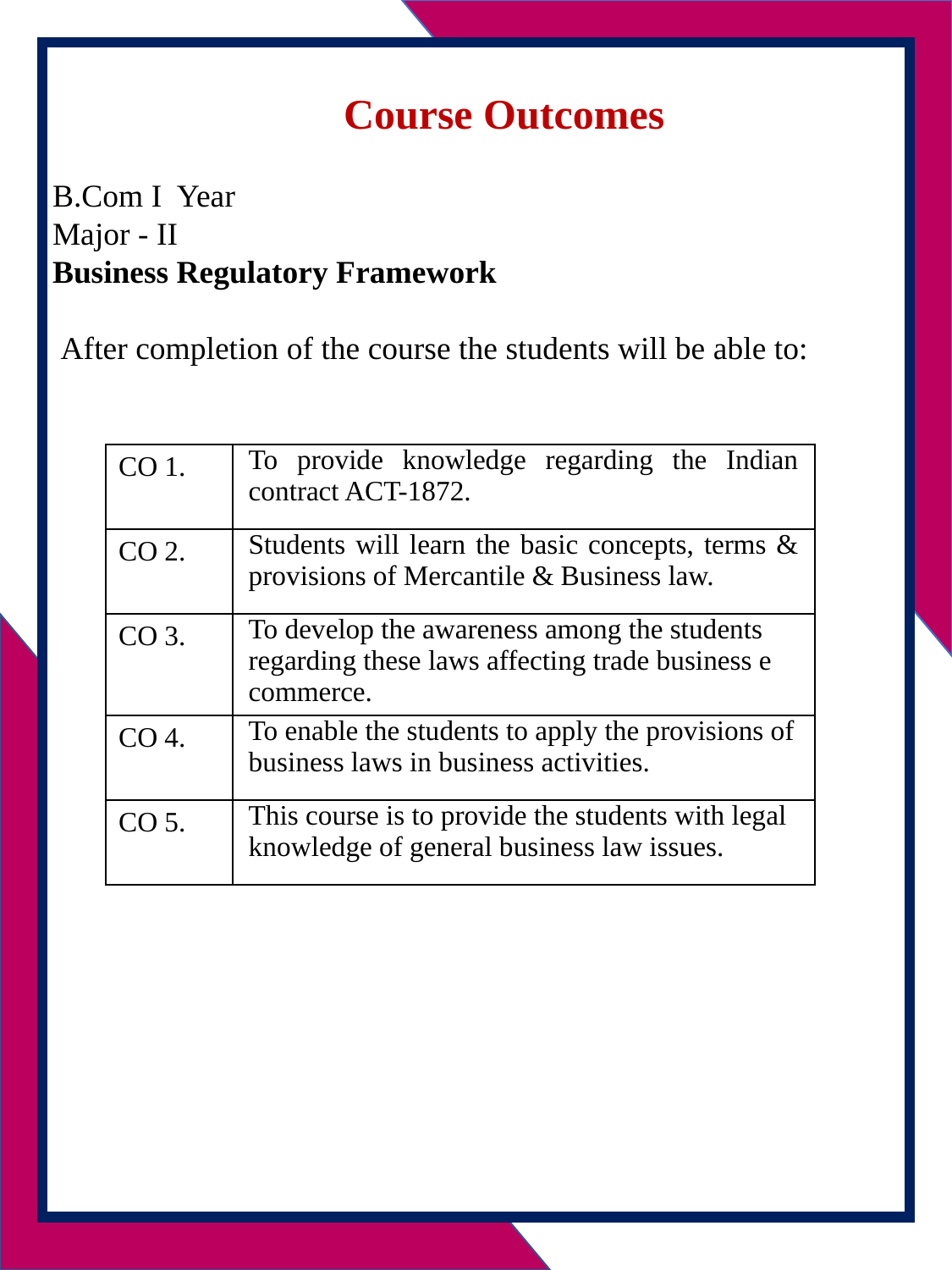

Course Outcomes

     B.Com I  Year
     Major - II
     Business Regulatory Framework

      After completion of the course the students will be able to:

| CO 1. | To provide knowledge regarding the Indian contract ACT-1872. |
| --- | --- |
| CO 2. | Students will learn the basic concepts, terms & provisions of Mercantile & Business law. |
| CO 3. | To develop the awareness among the students regarding these laws affecting trade business e commerce. |
| CO 4. | To enable the students to apply the provisions of business laws in business activities. |
| CO 5. | This course is to provide the students with legal knowledge of general business law issues. |